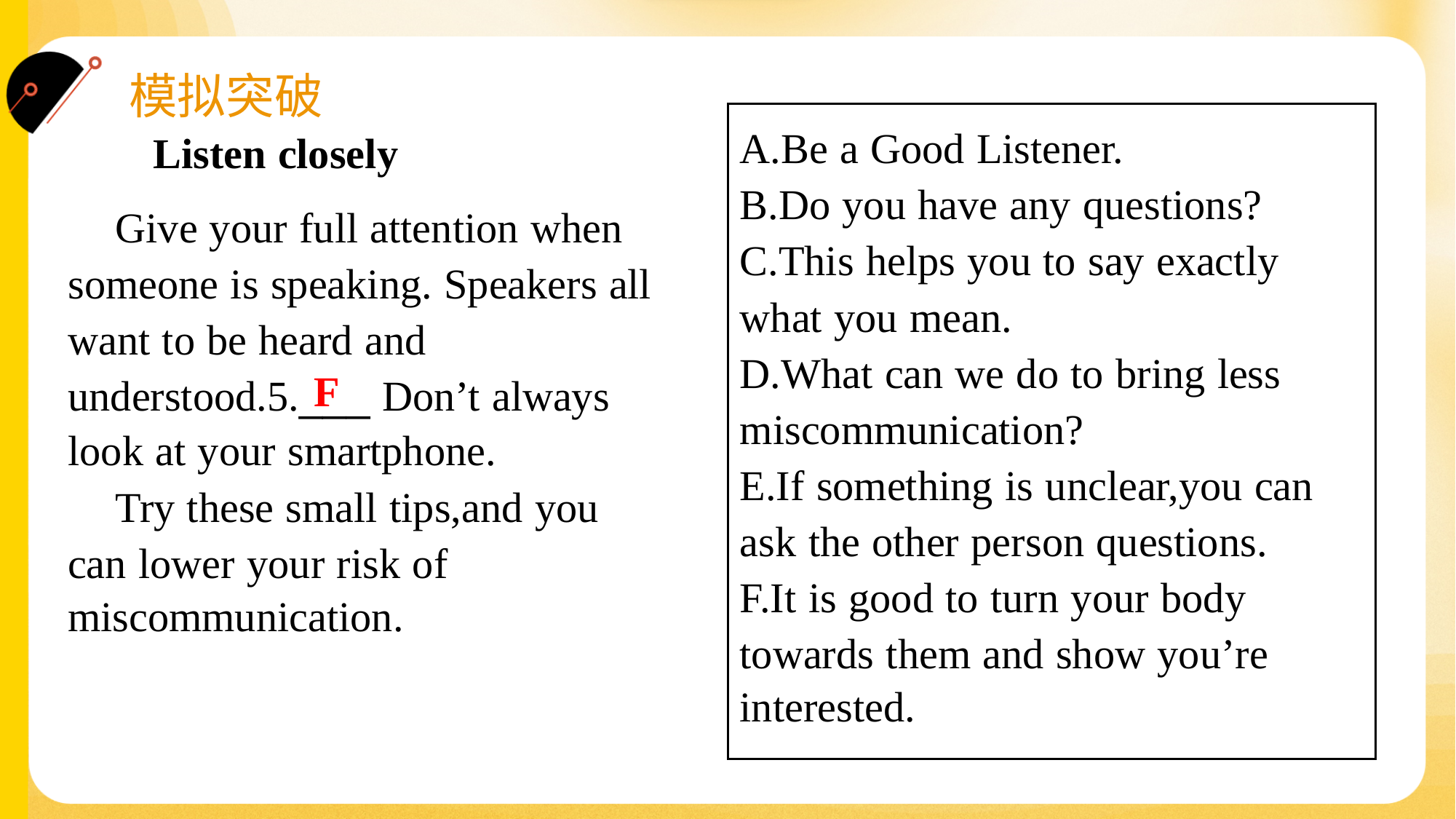

A.Be a Good Listener.
B.Do you have any questions?
C.This helps you to say exactly
what you mean.
D.What can we do to bring less
miscommunication?
E.If something is unclear,you can
ask the other person questions.
F.It is good to turn your body
towards them and show you’re
interested.
Listen closely
    Give your full attention when
someone is speaking. Speakers all
want to be heard and
understood.5.___ Don’t always
look at your smartphone.
F
    Try these small tips,and you
can lower your risk of
miscommunication.